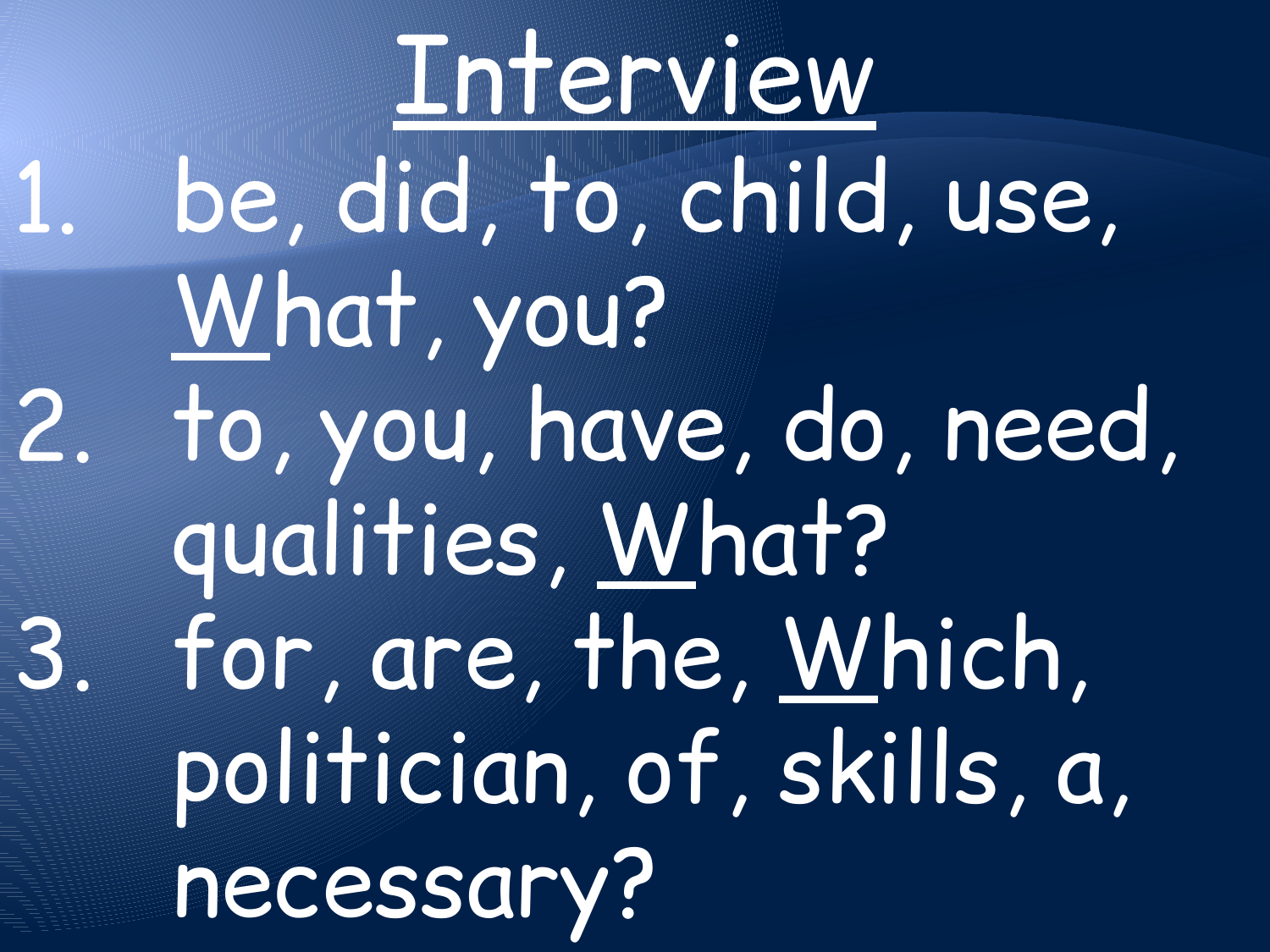

Interview
be, did, to, child, use, What, you?
to, you, have, do, need, qualities, What?
for, are, the, Which, politician, of, skills, a, necessary?